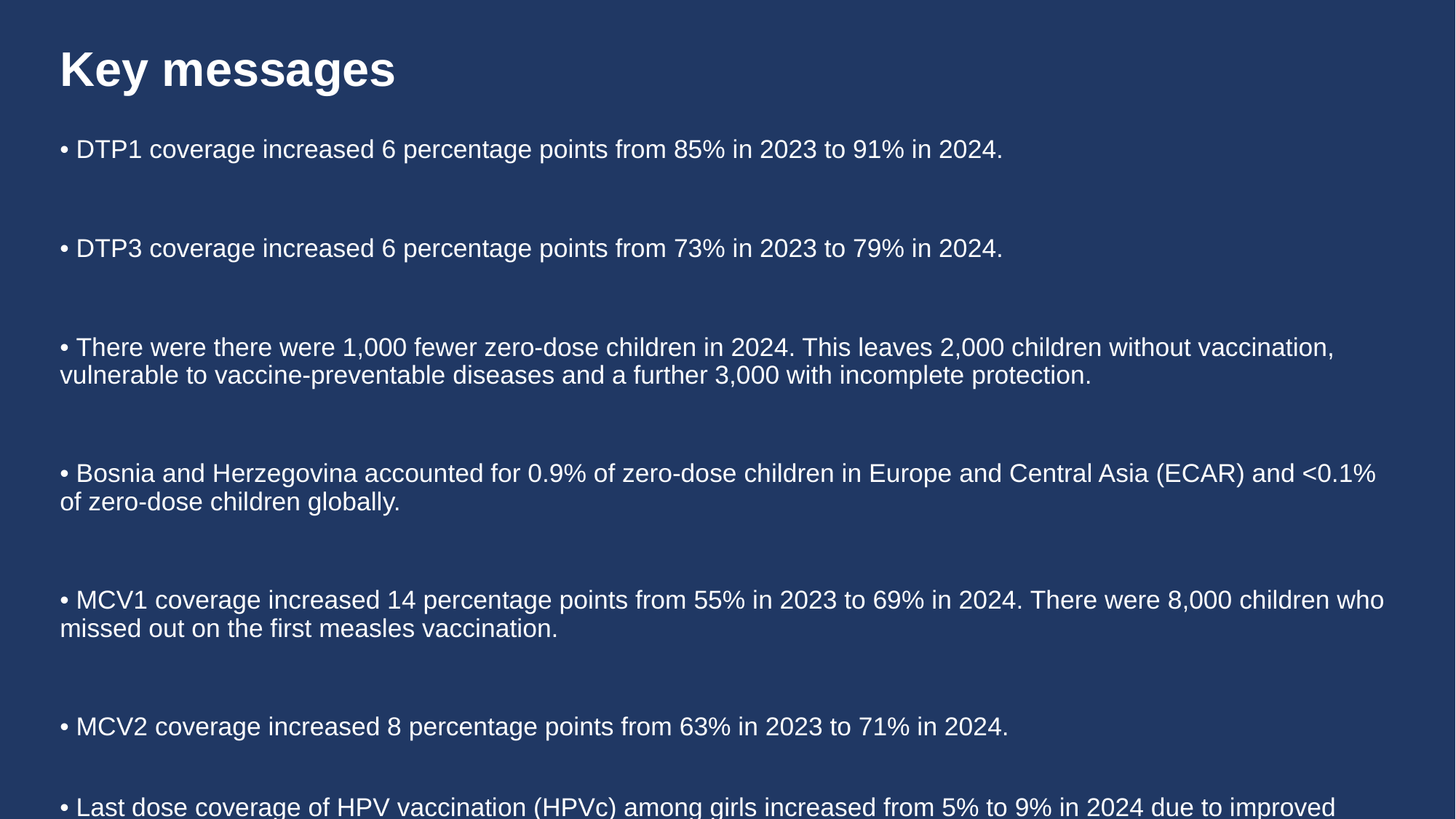

# Key messages
• DTP1 coverage increased 6 percentage points from 85% in 2023 to 91% in 2024.

• DTP3 coverage increased 6 percentage points from 73% in 2023 to 79% in 2024.

• There were there were 1,000 fewer zero-dose children in 2024. This leaves 2,000 children without vaccination, vulnerable to vaccine-preventable diseases and a further 3,000 with incomplete protection.

• Bosnia and Herzegovina accounted for 0.9% of zero-dose children in Europe and Central Asia (ECAR) and <0.1% of zero-dose children globally.

• MCV1 coverage increased 14 percentage points from 55% in 2023 to 69% in 2024. There were 8,000 children who missed out on the first measles vaccination.

• MCV2 coverage increased 8 percentage points from 63% in 2023 to 71% in 2024.

• Last dose coverage of HPV vaccination (HPVc) among girls increased from 5% to 9% in 2024 due to improved programme performance.